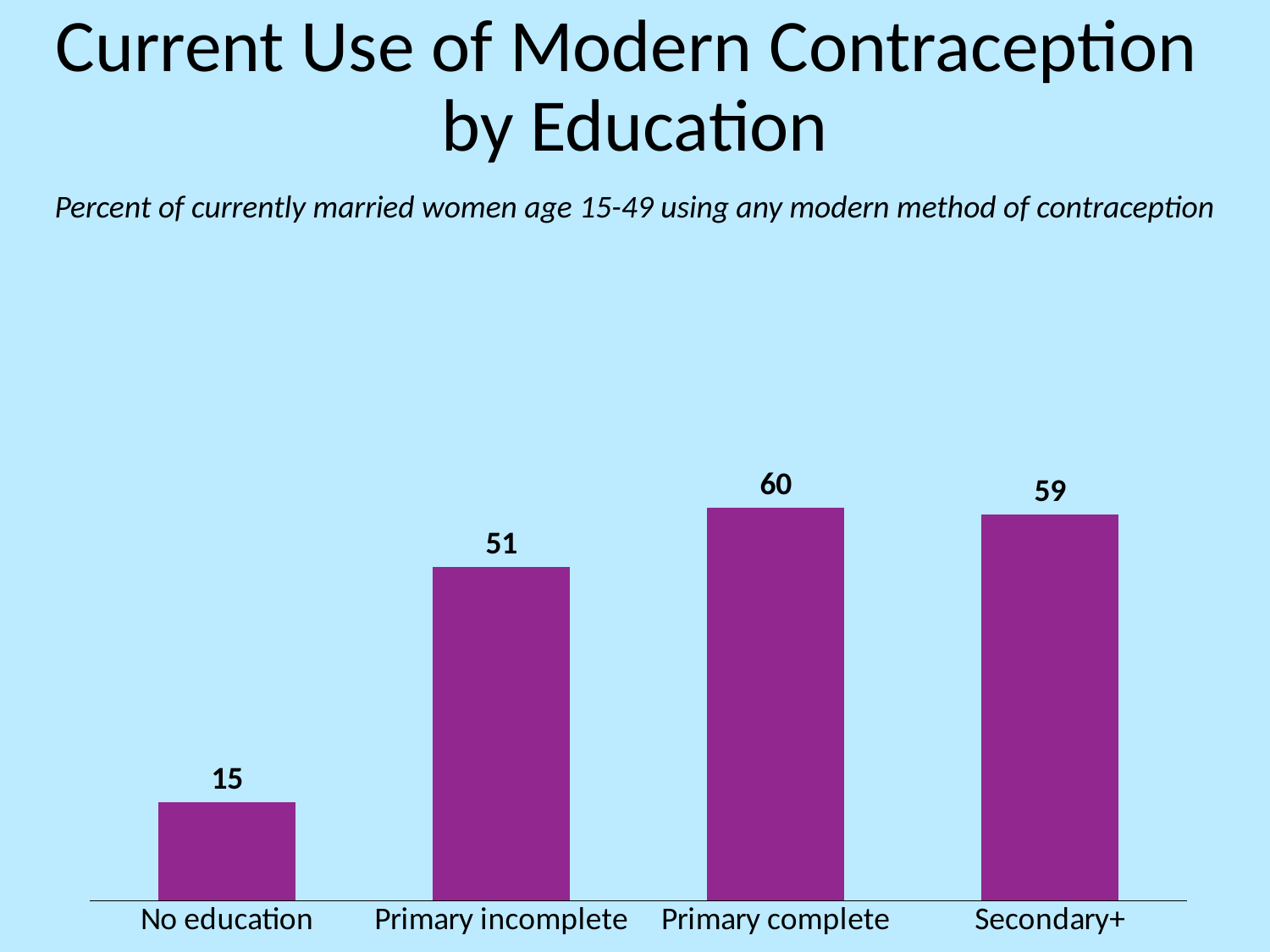

# Current Use of Modern Contraception by Education
Percent of currently married women age 15-49 using any modern method of contraception

### Chart

| Category | Column1 |
|---|---|
| No education | 15.0 |
| Primary incomplete | 51.0 |
| Primary complete | 60.0 |
| Secondary+ | 59.0 |